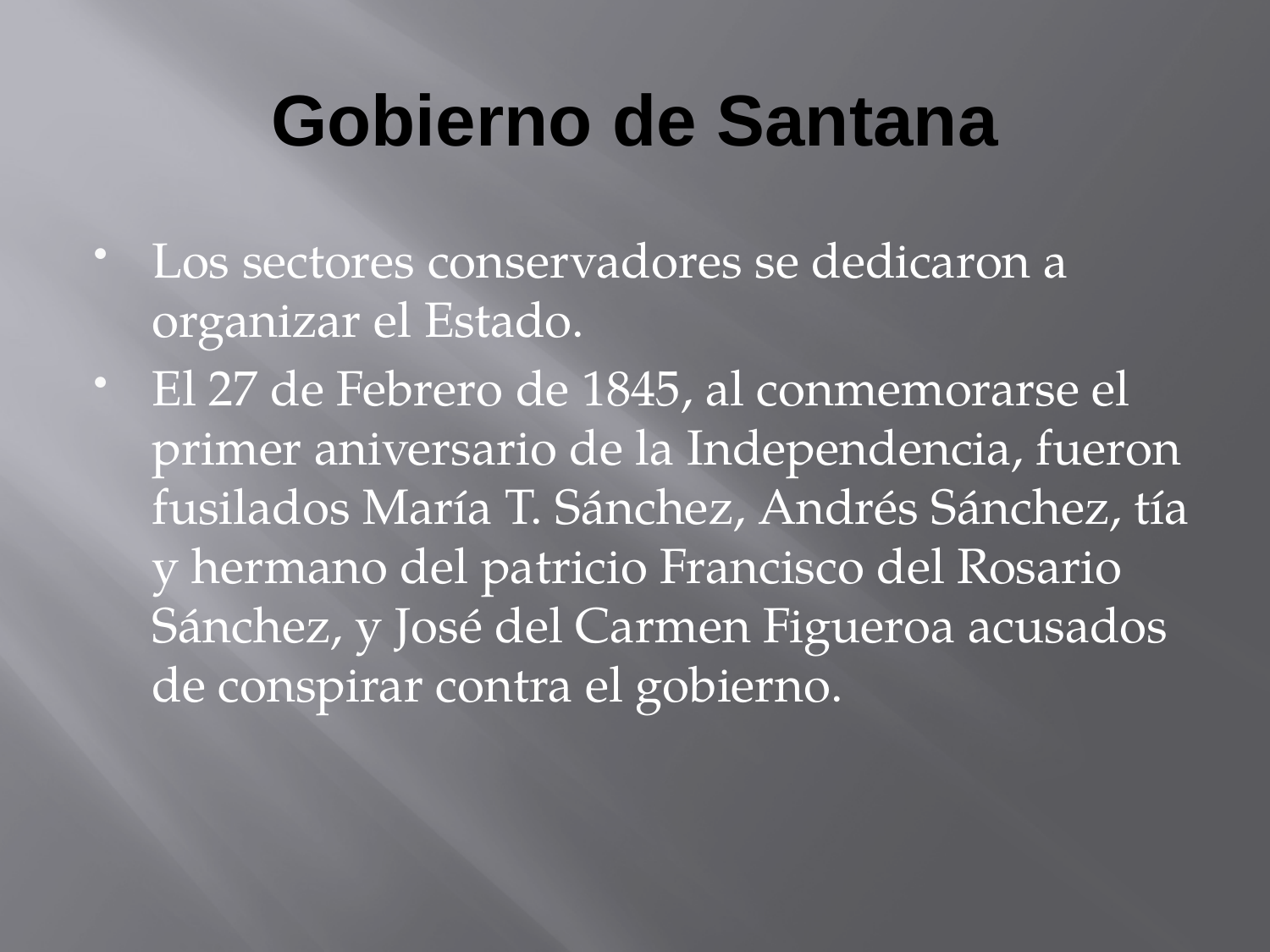

# Gobierno de Santana
Los sectores conservadores se dedicaron a organizar el Estado.
El 27 de Febrero de 1845, al conmemorarse el primer aniversario de la Independencia, fueron fusilados María T. Sánchez, Andrés Sánchez, tía y hermano del patricio Francisco del Rosario Sánchez, y José del Carmen Figueroa acusados de conspirar contra el gobierno.